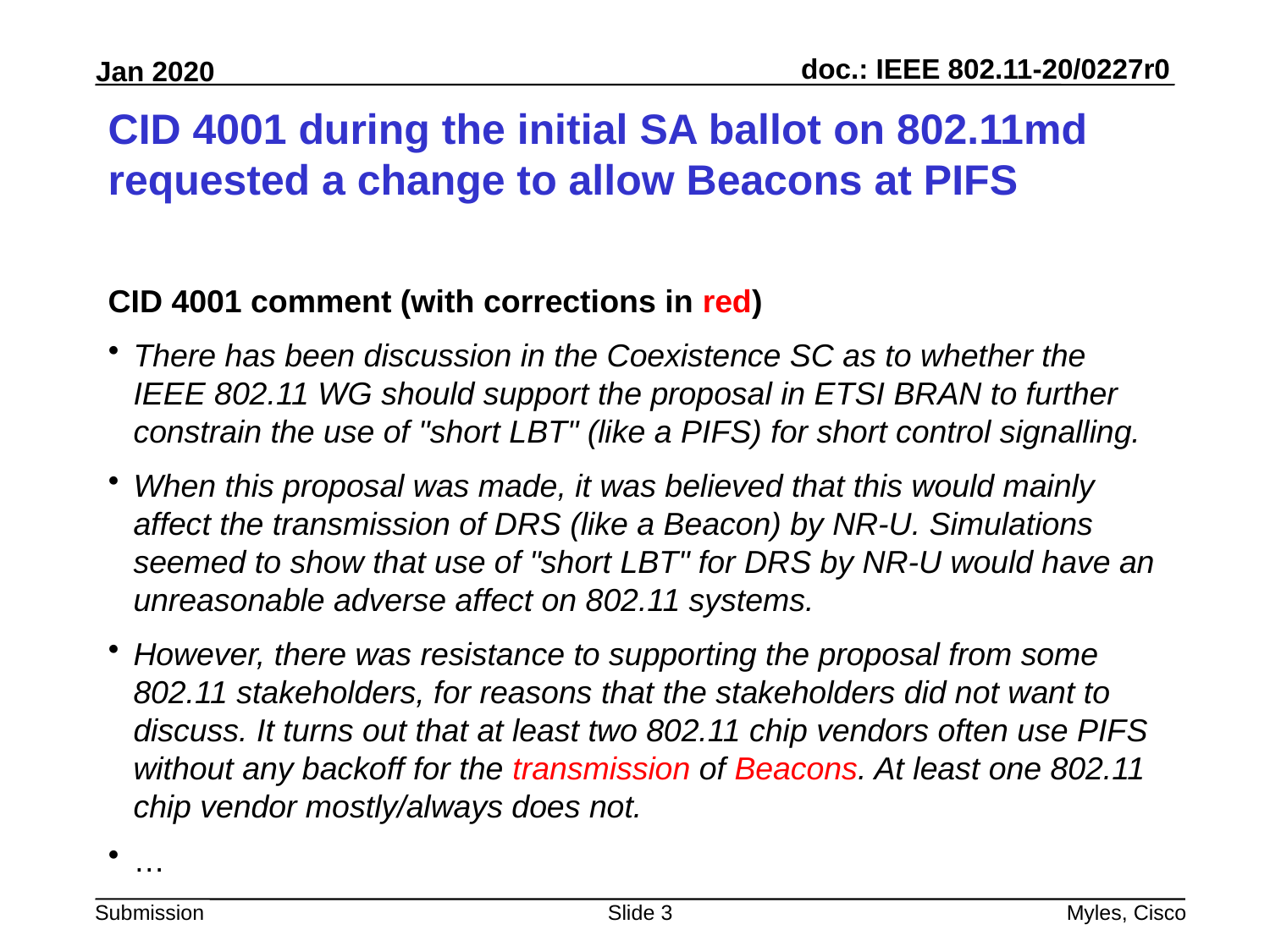

# CID 4001 during the initial SA ballot on 802.11md requested a change to allow Beacons at PIFS
CID 4001 comment (with corrections in red)
There has been discussion in the Coexistence SC as to whether the IEEE 802.11 WG should support the proposal in ETSI BRAN to further constrain the use of "short LBT" (like a PIFS) for short control signalling.
When this proposal was made, it was believed that this would mainly affect the transmission of DRS (like a Beacon) by NR-U. Simulations seemed to show that use of "short LBT" for DRS by NR-U would have an unreasonable adverse affect on 802.11 systems.
However, there was resistance to supporting the proposal from some 802.11 stakeholders, for reasons that the stakeholders did not want to discuss. It turns out that at least two 802.11 chip vendors often use PIFS without any backoff for the transmission of Beacons. At least one 802.11 chip vendor mostly/always does not.
…
Slide 3
Myles, Cisco